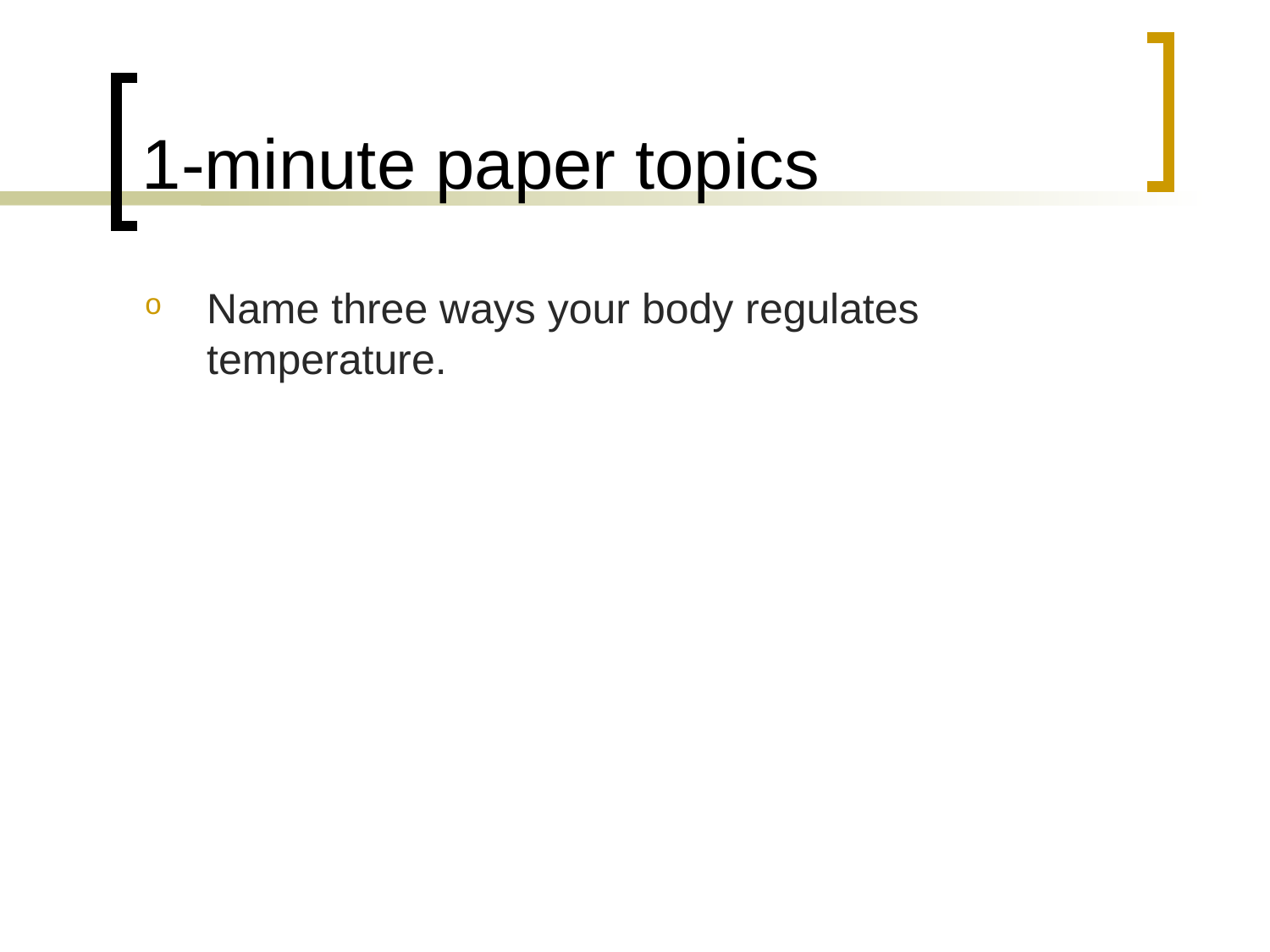

# 1-minute paper topics
Name three ways your body regulates temperature.